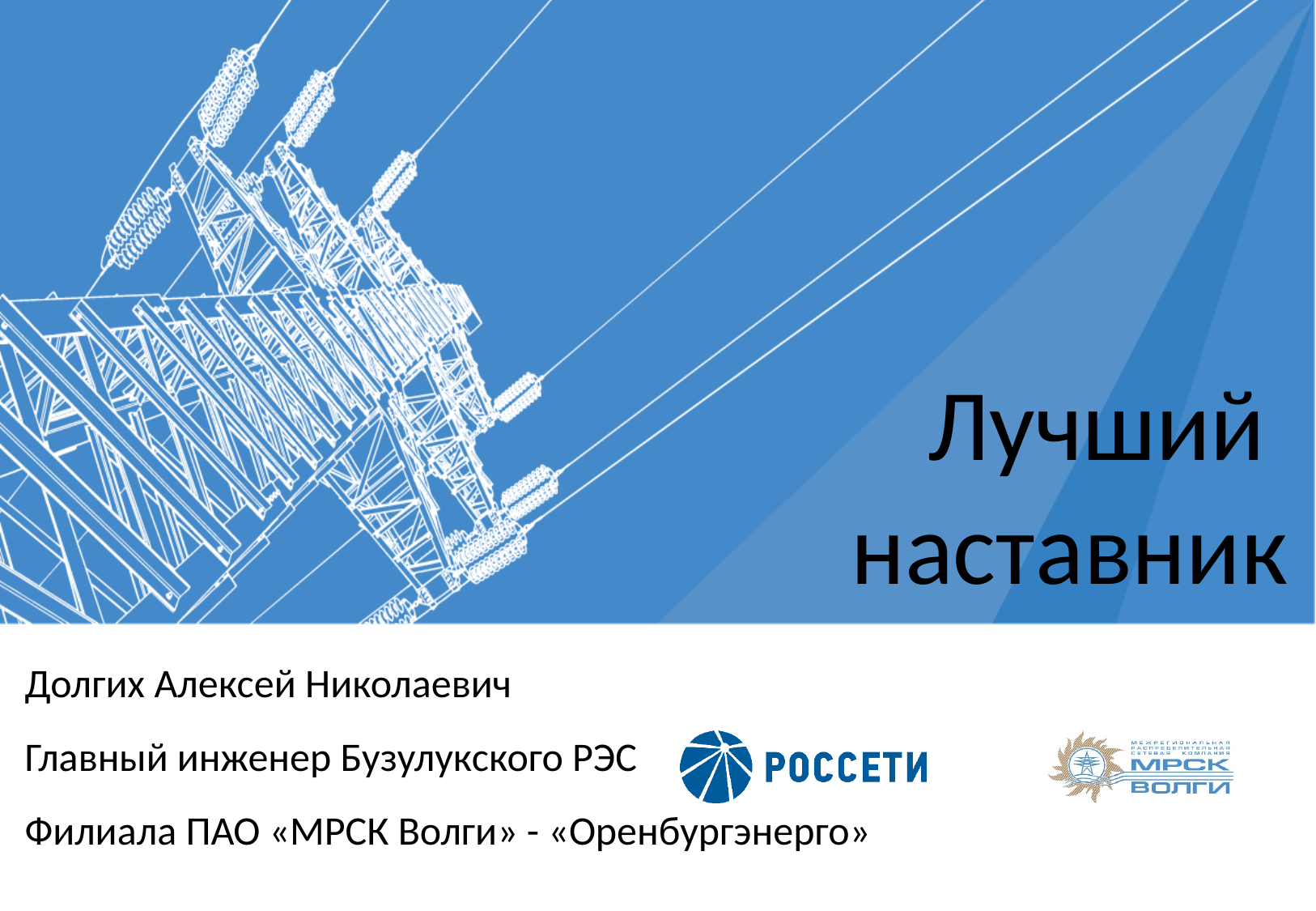

# Лучший наставник
Долгих Алексей Николаевич
Главный инженер Бузулукского РЭС
Филиала ПАО «МРСК Волги» - «Оренбургэнерго»